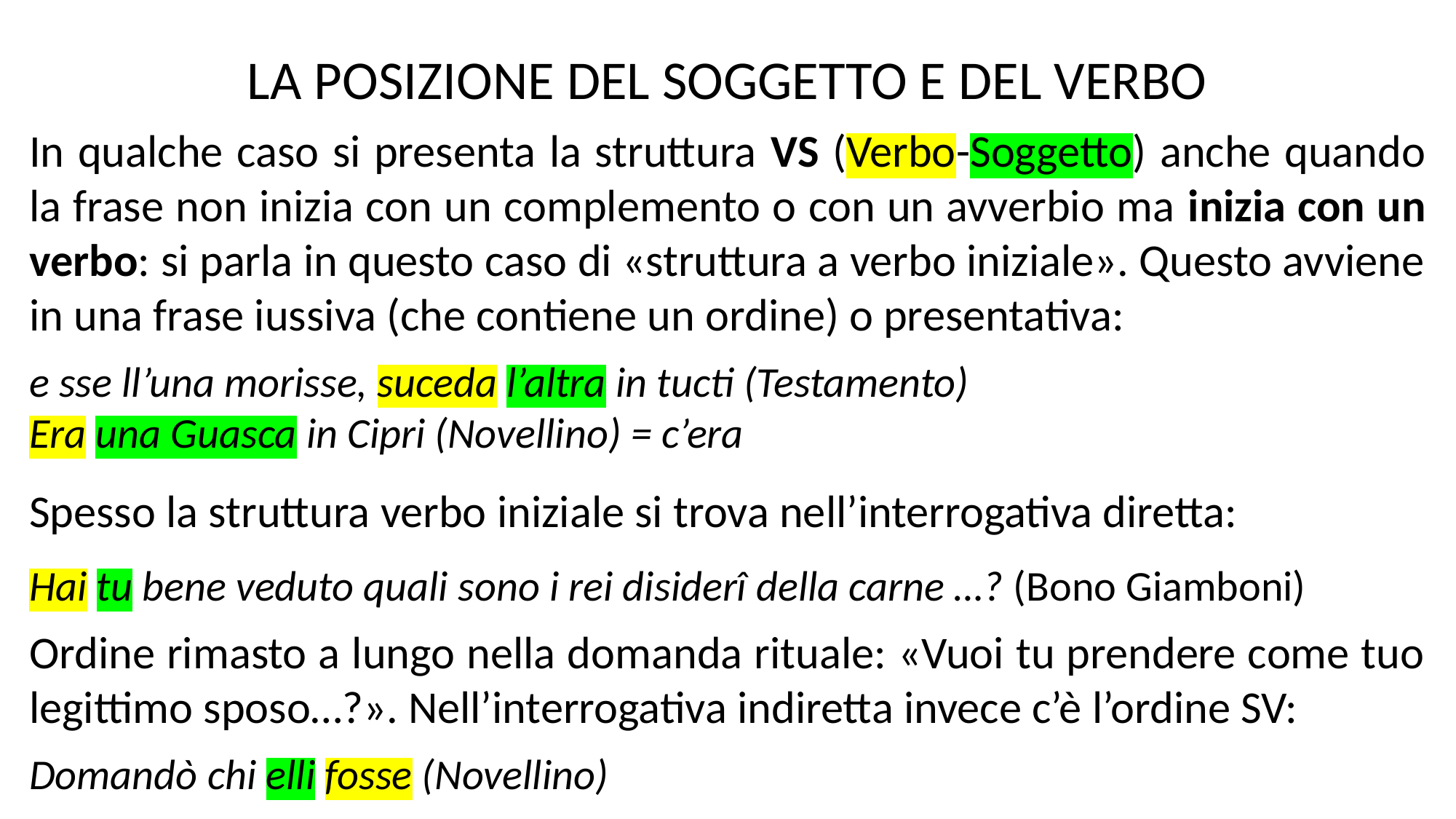

LA POSIZIONE DEL SOGGETTO E DEL VERBO
In qualche caso si presenta la struttura VS (Verbo-Soggetto) anche quando la frase non inizia con un complemento o con un avverbio ma inizia con un verbo: si parla in questo caso di «struttura a verbo iniziale». Questo avviene in una frase iussiva (che contiene un ordine) o presentativa:

e sse ll’una morisse, suceda l’altra in tucti (Testamento)
Era una Guasca in Cipri (Novellino) = c’era

Spesso la struttura verbo iniziale si trova nell’interrogativa diretta:

Hai tu bene veduto quali sono i rei disiderî della carne …? (Bono Giamboni)

Ordine rimasto a lungo nella domanda rituale: «Vuoi tu prendere come tuo legittimo sposo…?». Nell’interrogativa indiretta invece c’è l’ordine SV:

Domandò chi elli fosse (Novellino)